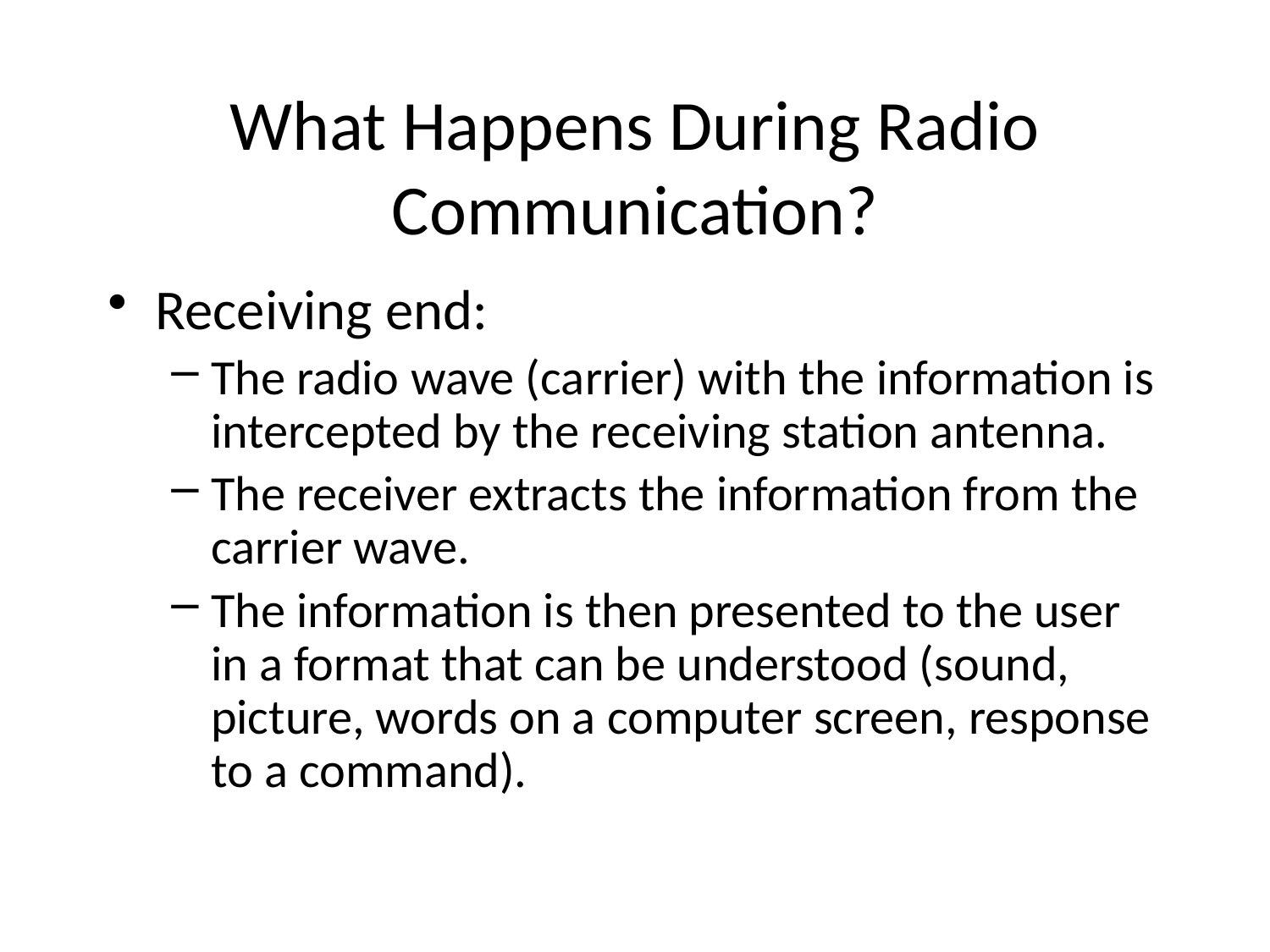

What Happens During Radio Communication?
Receiving end:
The radio wave (carrier) with the information is intercepted by the receiving station antenna.
The receiver extracts the information from the carrier wave.
The information is then presented to the user in a format that can be understood (sound, picture, words on a computer screen, response to a command).